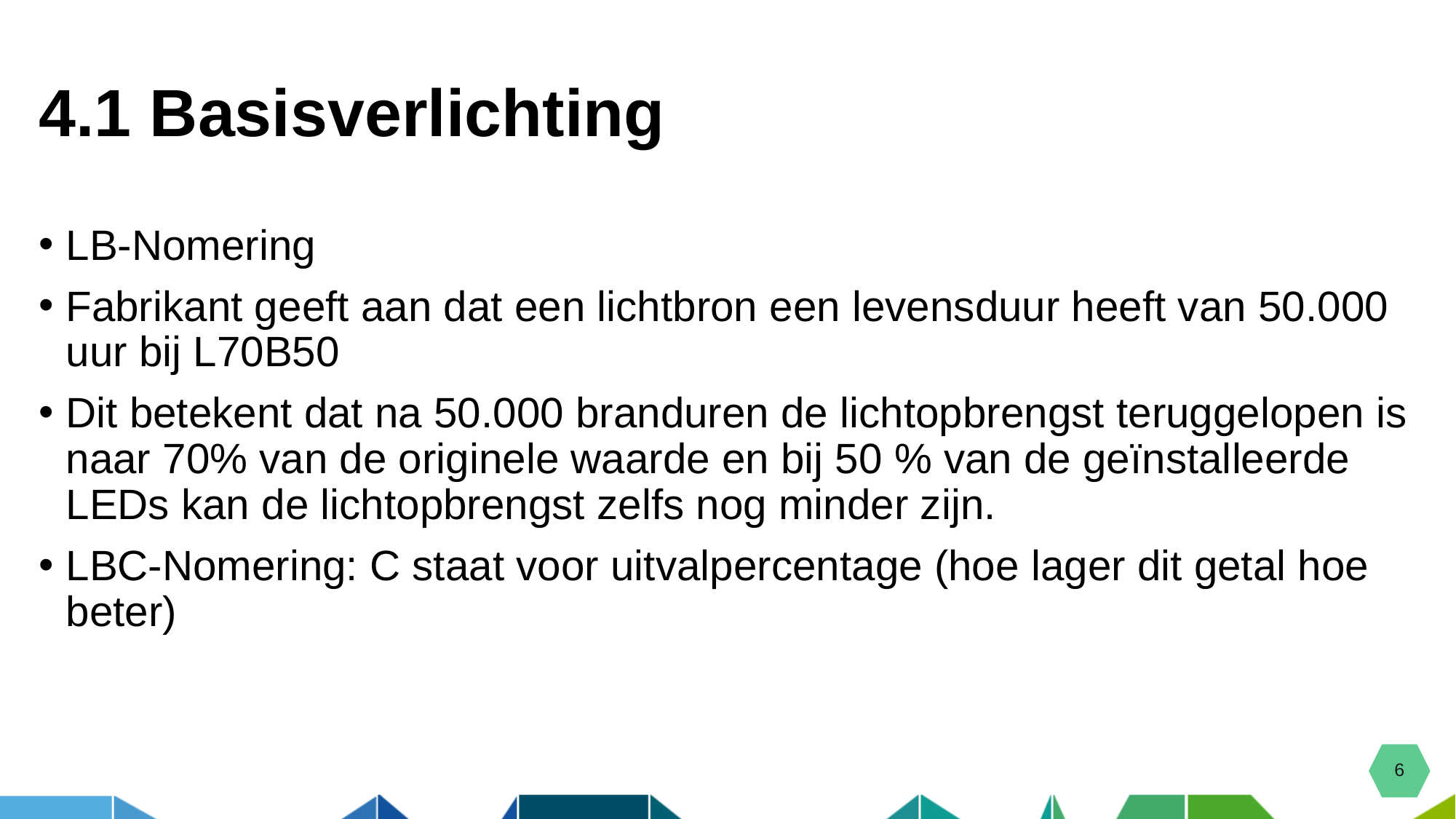

# 4.1 Basisverlichting
LB-Nomering
Fabrikant geeft aan dat een lichtbron een levensduur heeft van 50.000 uur bij L70B50
Dit betekent dat na 50.000 branduren de lichtopbrengst teruggelopen is naar 70% van de originele waarde en bij 50 % van de geïnstalleerde LEDs kan de lichtopbrengst zelfs nog minder zijn.
LBC-Nomering: C staat voor uitvalpercentage (hoe lager dit getal hoe beter)

6